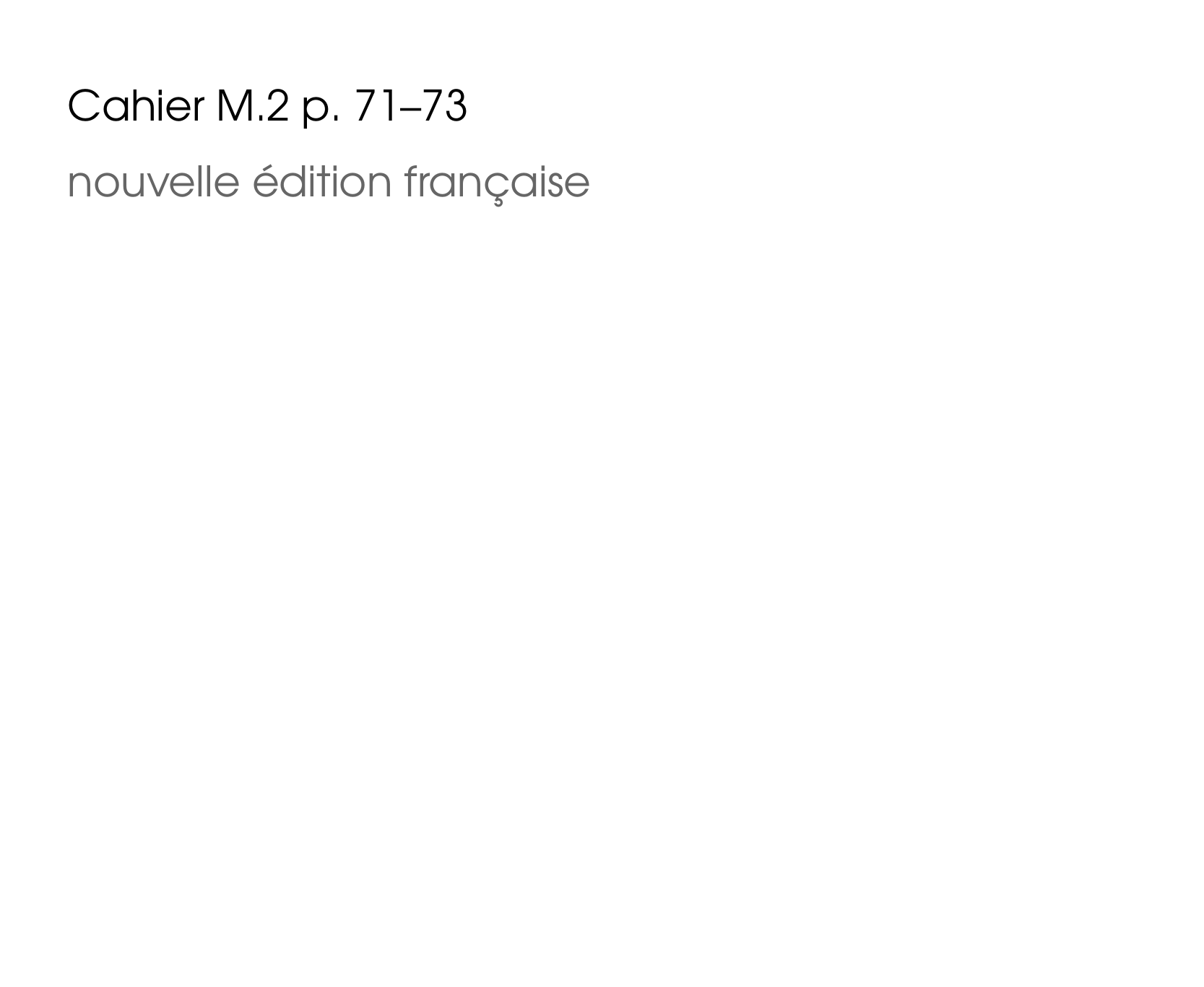

Cahier M.2 p. 71–73
nouvelle édition française